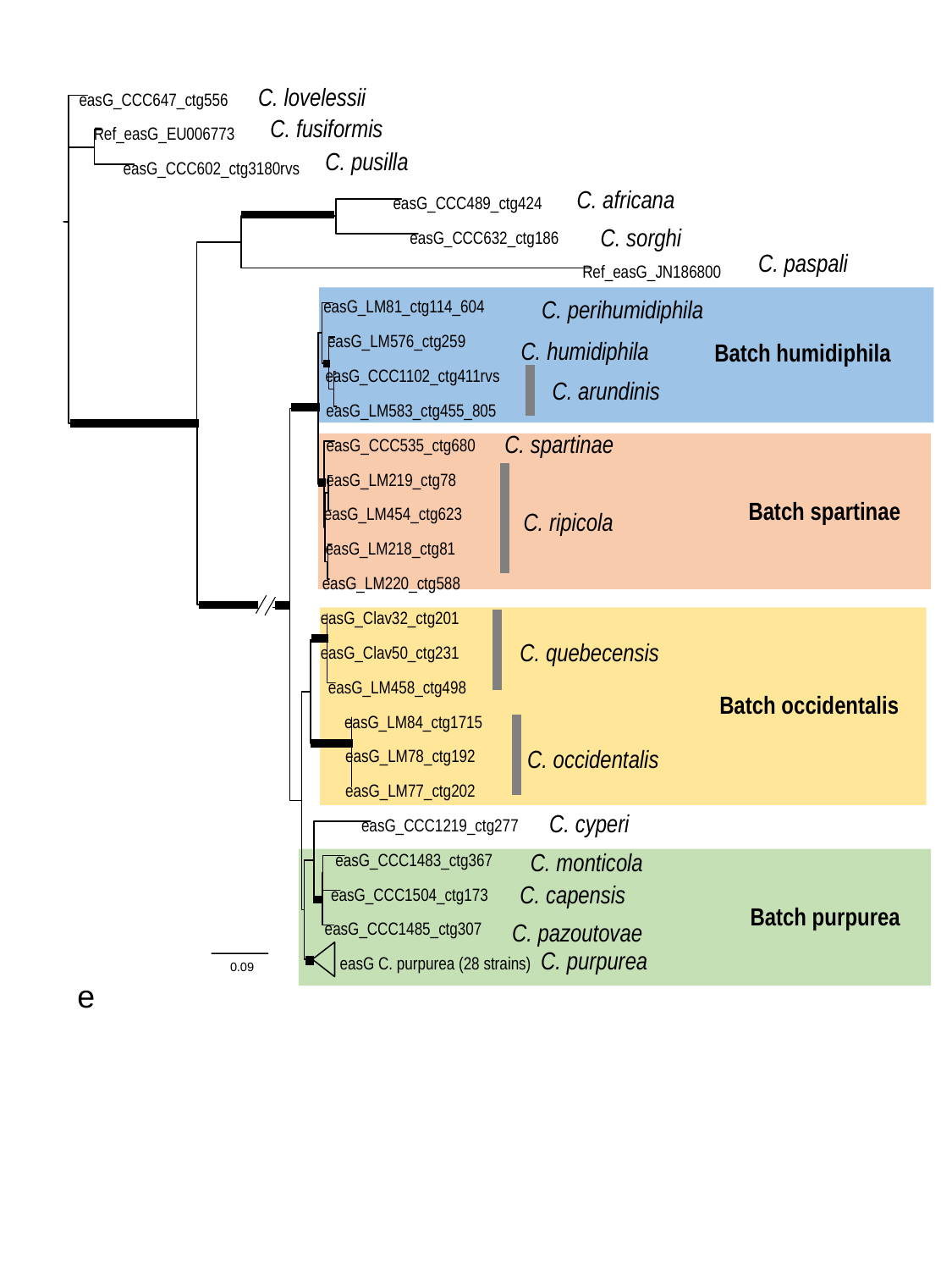

C. lovelessii
easG_CCC647_ctg556

Ref_easG_EU006773

easG_CCC602_ctg3180rvs
easG_CCC489_ctg424

easG_CCC632_ctg186

Ref_easG_JN186800
C. fusiformis
C. pusilla
C. africana

C. sorghi

C. paspali
C. perihumidiphila
easG_LM81_ctg114_604

easG_LM576_ctg259

easG_CCC1102_ctg411rvs

easG_LM583_ctg455_805

easG_CCC535_ctg680

easG_LM219_ctg78

easG_LM454_ctg623

easG_LM218_ctg81

easG_LM220_ctg588

easG_Clav32_ctg201

easG_Clav50_ctg231

easG_LM458_ctg498

easG_LM84_ctg1715

easG_LM78_ctg192

easG_LM77_ctg202

easG_CCC1219_ctg277

easG_CCC1483_ctg367

easG_CCC1504_ctg173

easG_CCC1485_ctg307

easG C. purpurea (28 strains)
C. humidiphila

C. arundinis

C. spartinae

C. ripicola

C. quebecensis

C. occidentalis
C. cyperi
C. monticola
C. capensis
C. pazoutovae
C. purpurea

0.09

Batch humidiphila

Batch spartinae

Batch occidentalis

Batch purpurea

e